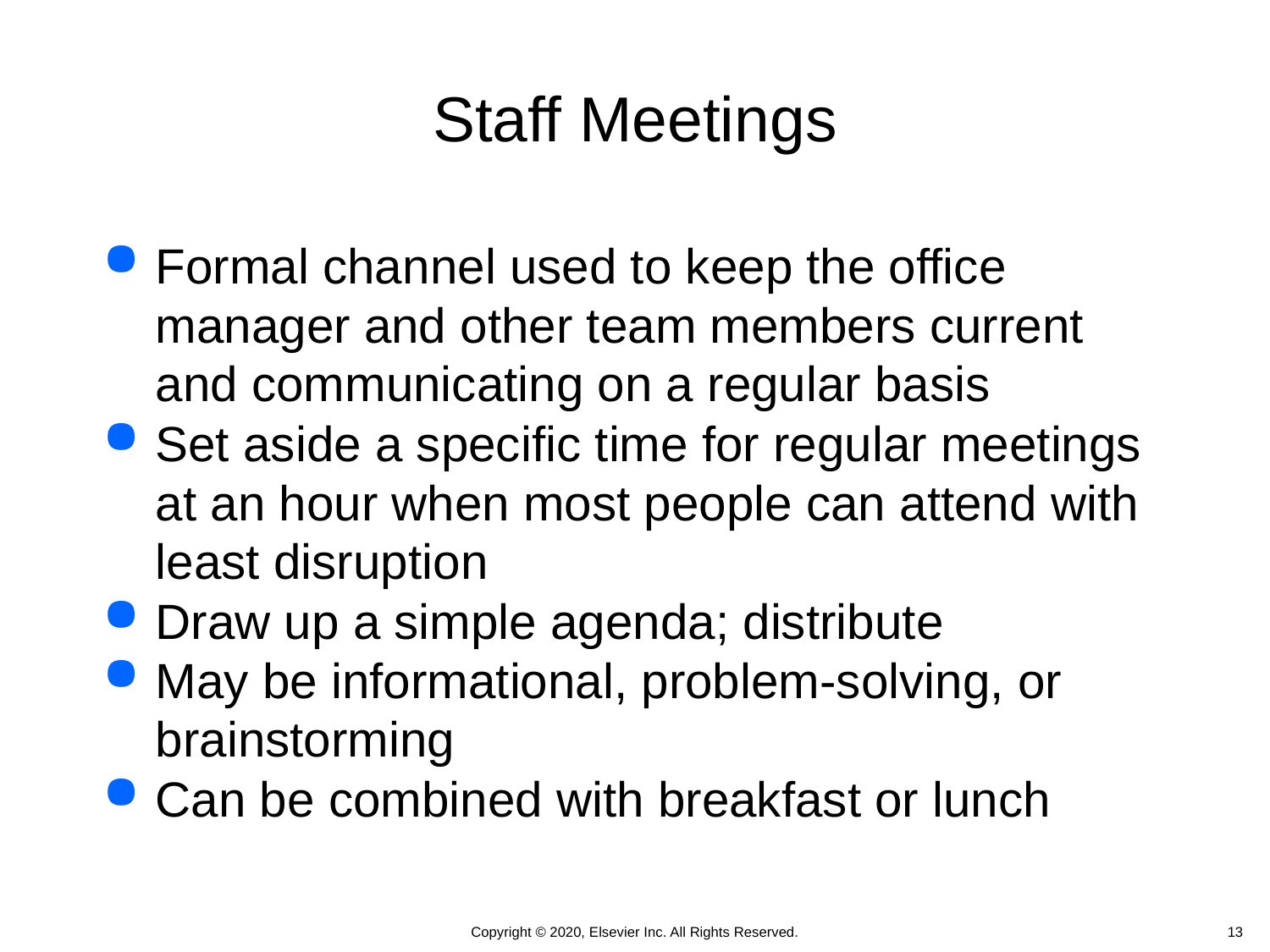

# Staff Meetings
Formal channel used to keep the office manager and other team members current and communicating on a regular basis
Set aside a specific time for regular meetings at an hour when most people can attend with least disruption
Draw up a simple agenda; distribute
May be informational, problem-solving, or brainstorming
Can be combined with breakfast or lunch
 13